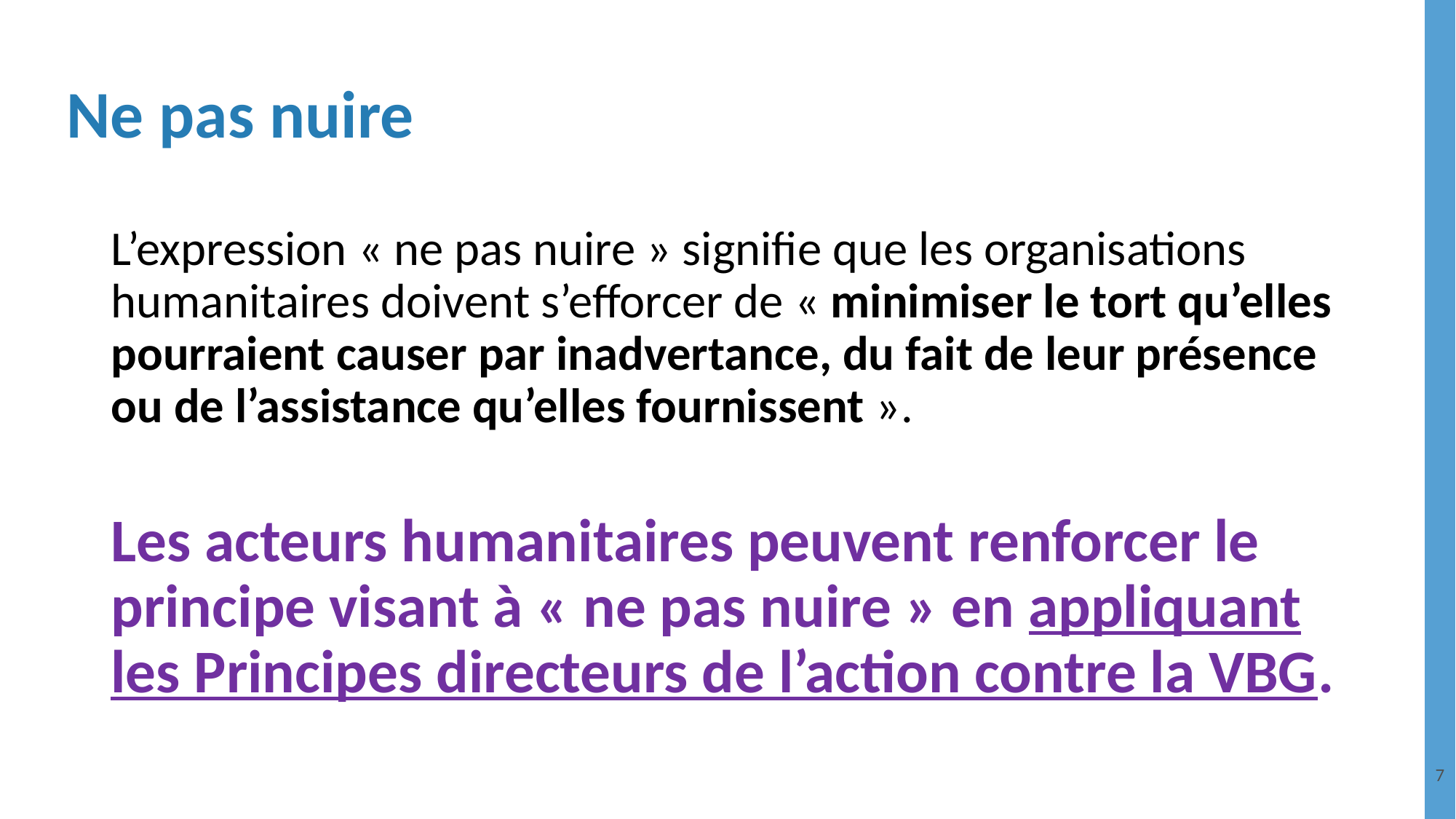

# Ne pas nuire
L’expression « ne pas nuire » signifie que les organisations humanitaires doivent s’efforcer de « minimiser le tort qu’elles pourraient causer par inadvertance, du fait de leur présence ou de l’assistance qu’elles fournissent ».

Les acteurs humanitaires peuvent renforcer le principe visant à « ne pas nuire » en appliquant les Principes directeurs de l’action contre la VBG.